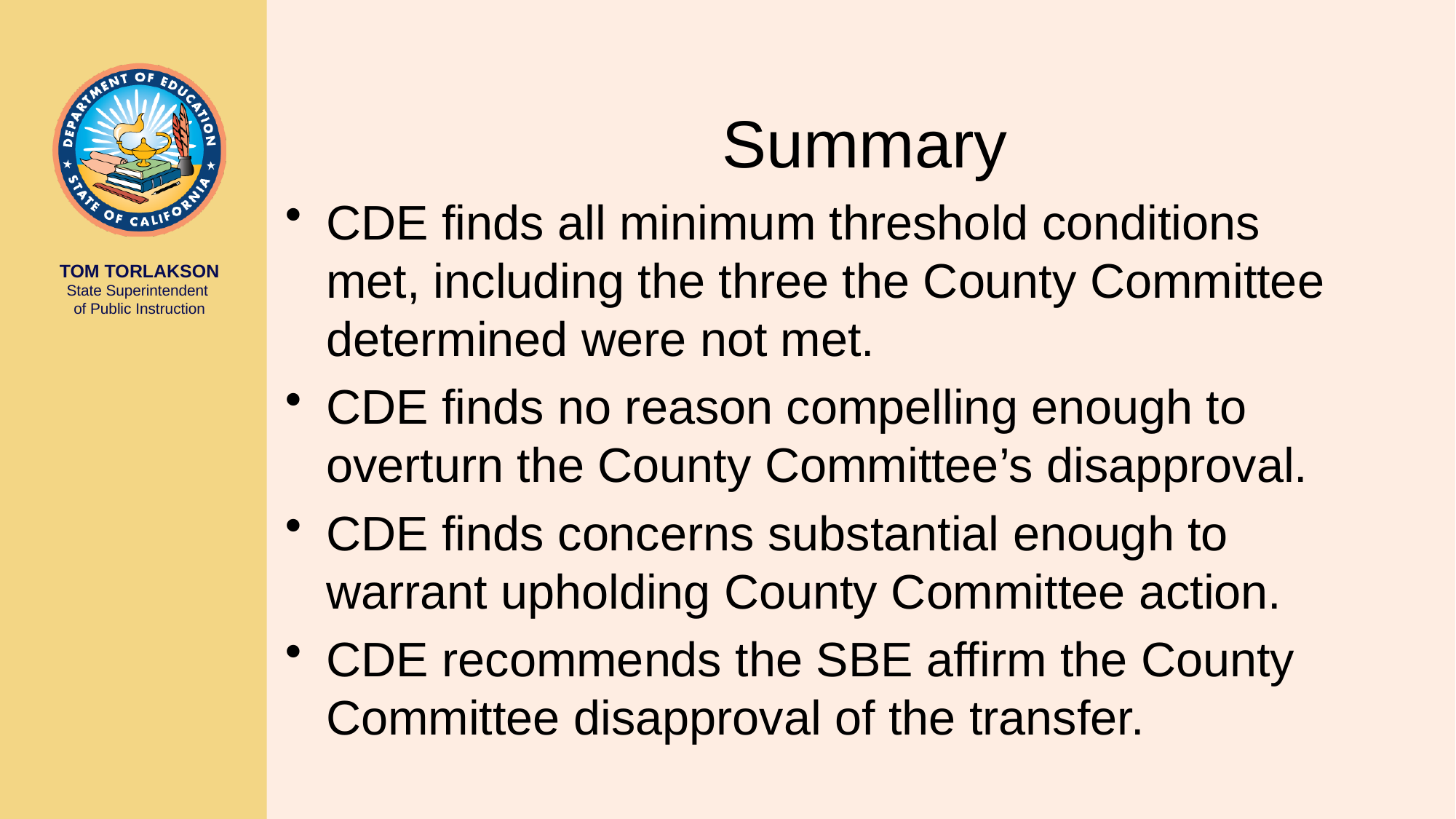

# Summary
CDE finds all minimum threshold conditions met, including the three the County Committee determined were not met.
CDE finds no reason compelling enough to overturn the County Committee’s disapproval.
CDE finds concerns substantial enough to warrant upholding County Committee action.
CDE recommends the SBE affirm the County Committee disapproval of the transfer.